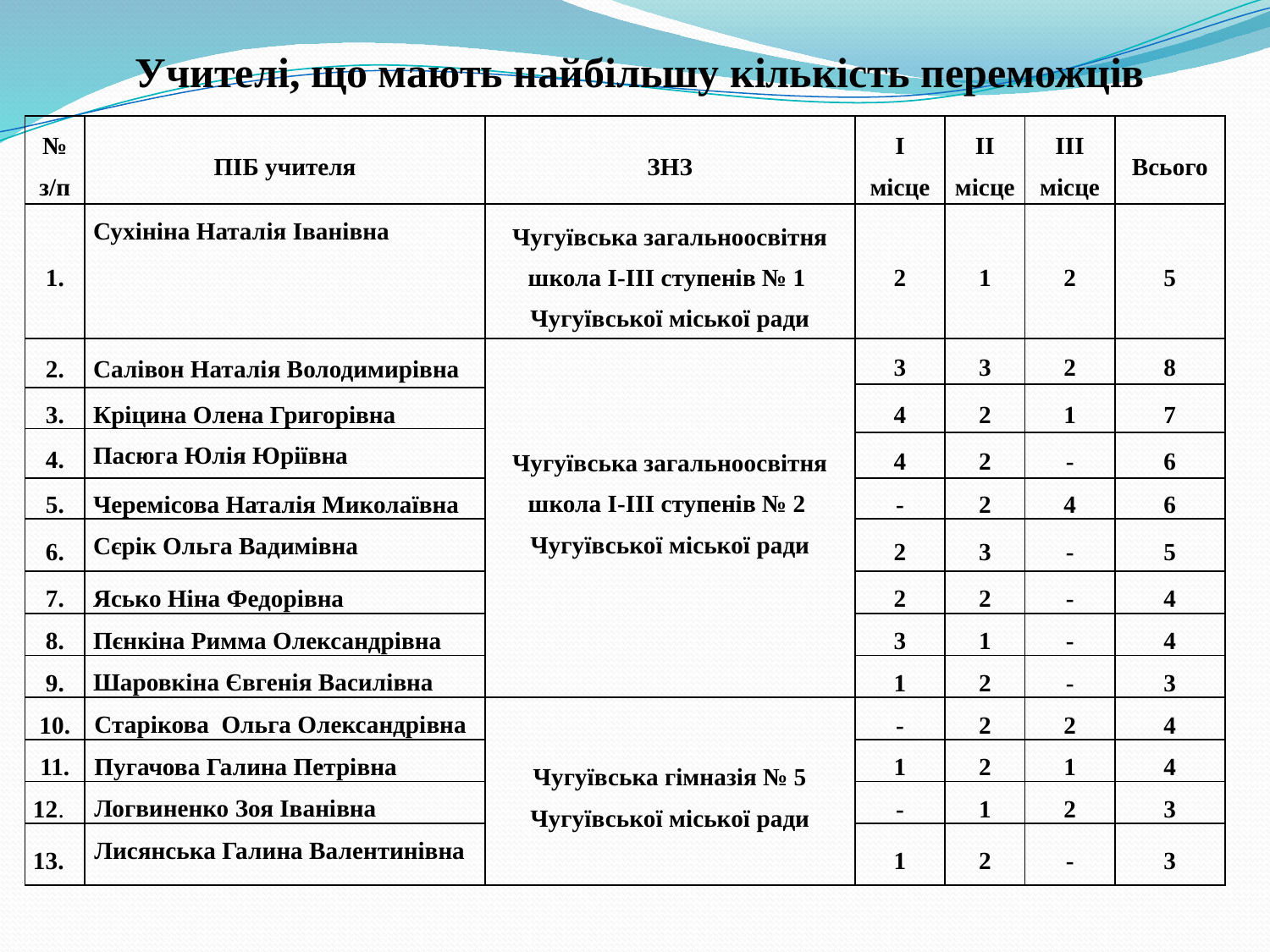

# Учителі, що мають найбільшу кількість переможців
| № з/п | ПІБ учителя | ЗНЗ | І місце | ІІ місце | ІІІ місце | Всього |
| --- | --- | --- | --- | --- | --- | --- |
| 1. | Сухініна Наталія Іванівна | Чугуївська загальноосвітня школа І-ІІІ ступенів № 1 Чугуївської міської ради | 2 | 1 | 2 | 5 |
| 2. | Салівон Наталія Володимирівна | Чугуївська загальноосвітня школа І-ІІІ ступенів № 2 Чугуївської міської ради | 3 | 3 | 2 | 8 |
|  |  |  | 4 | 2 | 1 | 7 |
| 3. | Кріцина Олена Григорівна |  |  |  |  |  |
| 4. | Пасюга Юлія Юріївна |  |  |  |  |  |
|  |  |  | 4 | 2 | - | 6 |
| 5. | Черемісова Наталія Миколаївна |  | - | 2 | 4 | 6 |
| 6. | Сєрік Ольга Вадимівна |  | 2 | 3 | - | 5 |
| 7. | Ясько Ніна Федорівна |  | 2 | 2 | - | 4 |
| 8. | Пєнкіна Римма Олександрівна |  | 3 | 1 | - | 4 |
| 9. | Шаровкіна Євгенія Василівна |  | 1 | 2 | - | 3 |
| 10. | Старікова Ольга Олександрівна | Чугуївська гімназія № 5 Чугуївської міської ради | - | 2 | 2 | 4 |
| 11. | Пугачова Галина Петрівна |  | 1 | 2 | 1 | 4 |
| 12. | Логвиненко Зоя Іванівна |  | - | 1 | 2 | 3 |
| 13. | Лисянська Галина Валентинівна |  | 1 | 2 | - | 3 |